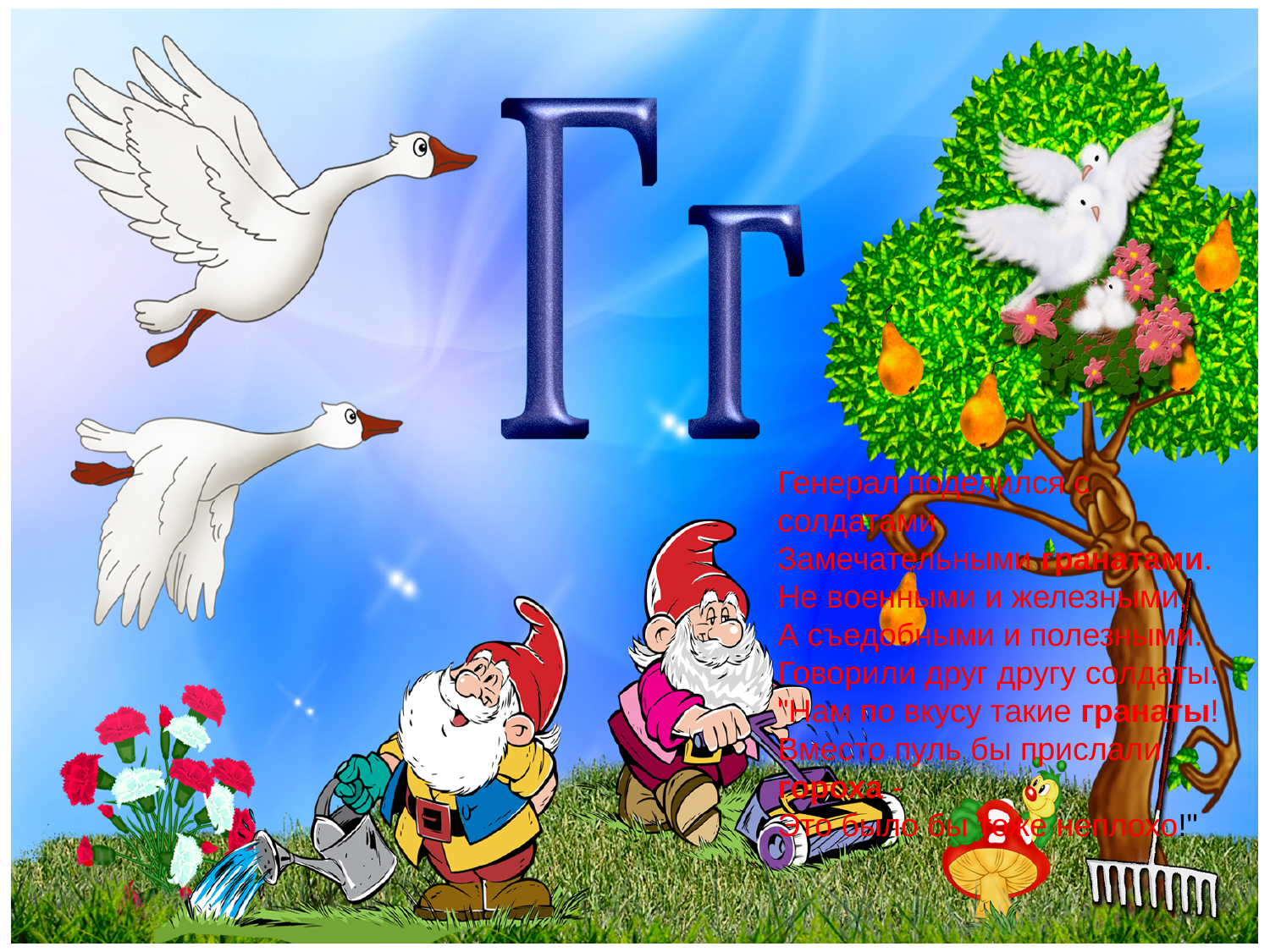

Генерал поделился с солдатами
Замечательными гранатами.
Не военными и железными,
А съедобными и полезными.
Говорили друг другу солдаты:
"Нам по вкусу такие гранаты!
Вместо пуль бы прислали гороха -
Это было бы тоже неплохо!"